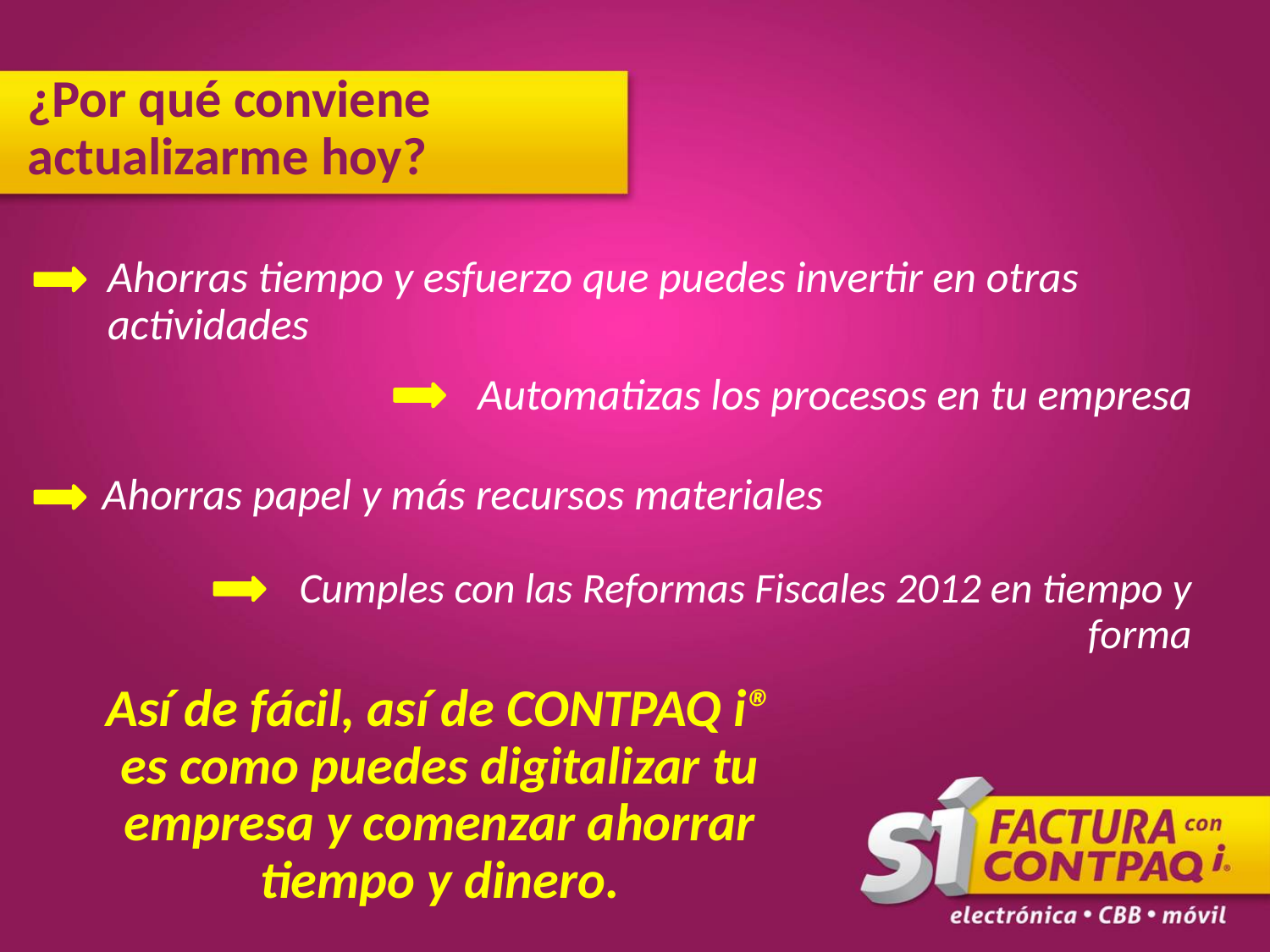

¿Por qué conviene actualizarme hoy?
Ahorras tiempo y esfuerzo que puedes invertir en otras actividades

Automatizas los procesos en tu empresa

Ahorras papel y más recursos materiales

Cumples con las Reformas Fiscales 2012 en tiempo y forma

Así de fácil, así de CONTPAQ i® es como puedes digitalizar tu empresa y comenzar ahorrar tiempo y dinero.